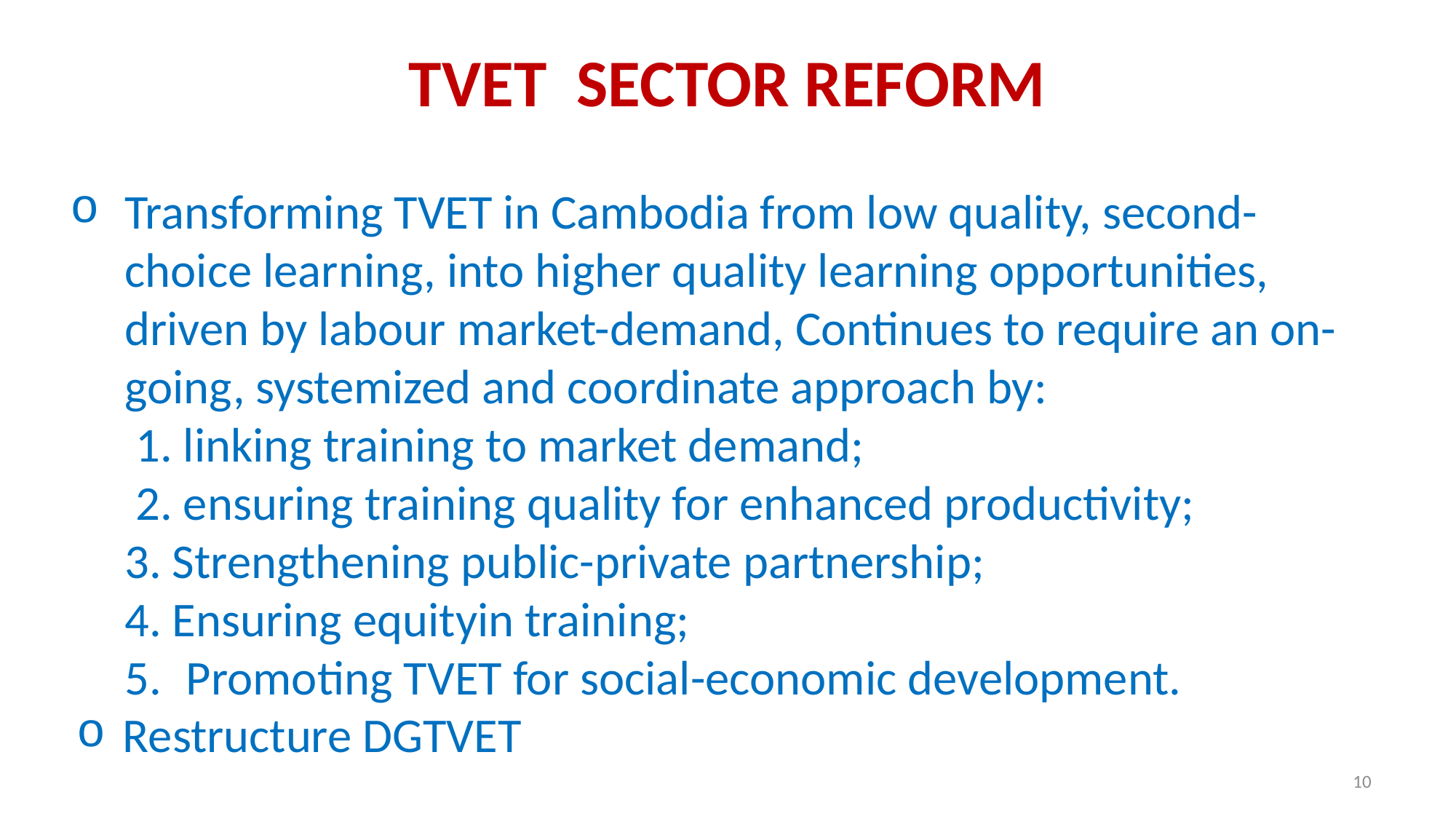

# TVET  SECTOR REFORM
Transforming TVET in Cambodia from low quality, second- choice learning, into higher quality learning opportunities, driven by labour market-demand, Continues to require an on-going, systemized and coordinate approach by:
 1. linking training to market demand;
 2. ensuring training quality for enhanced productivity;
3. Strengthening public-private partnership;
4. Ensuring equityin training;
Promoting TVET for social-economic development.
 Restructure DGTVET
10